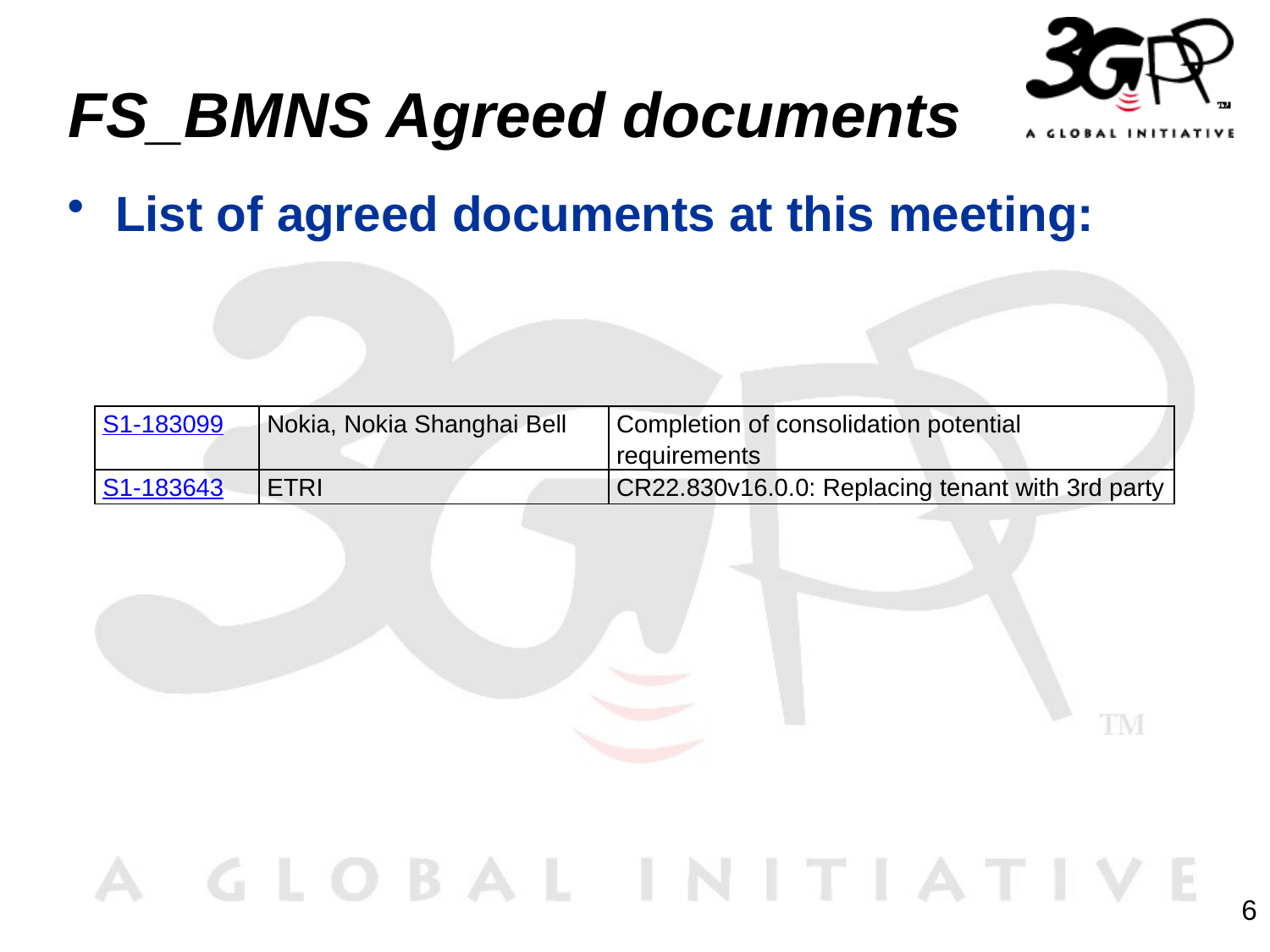

# FS_BMNS Agreed documents
List of agreed documents at this meeting:

| S1-183099 | Nokia, Nokia Shanghai Bell | Completion of consolidation potential requirements |
| --- | --- | --- |
| S1-183643 | ETRI | CR22.830v16.0.0: Replacing tenant with 3rd party |
6